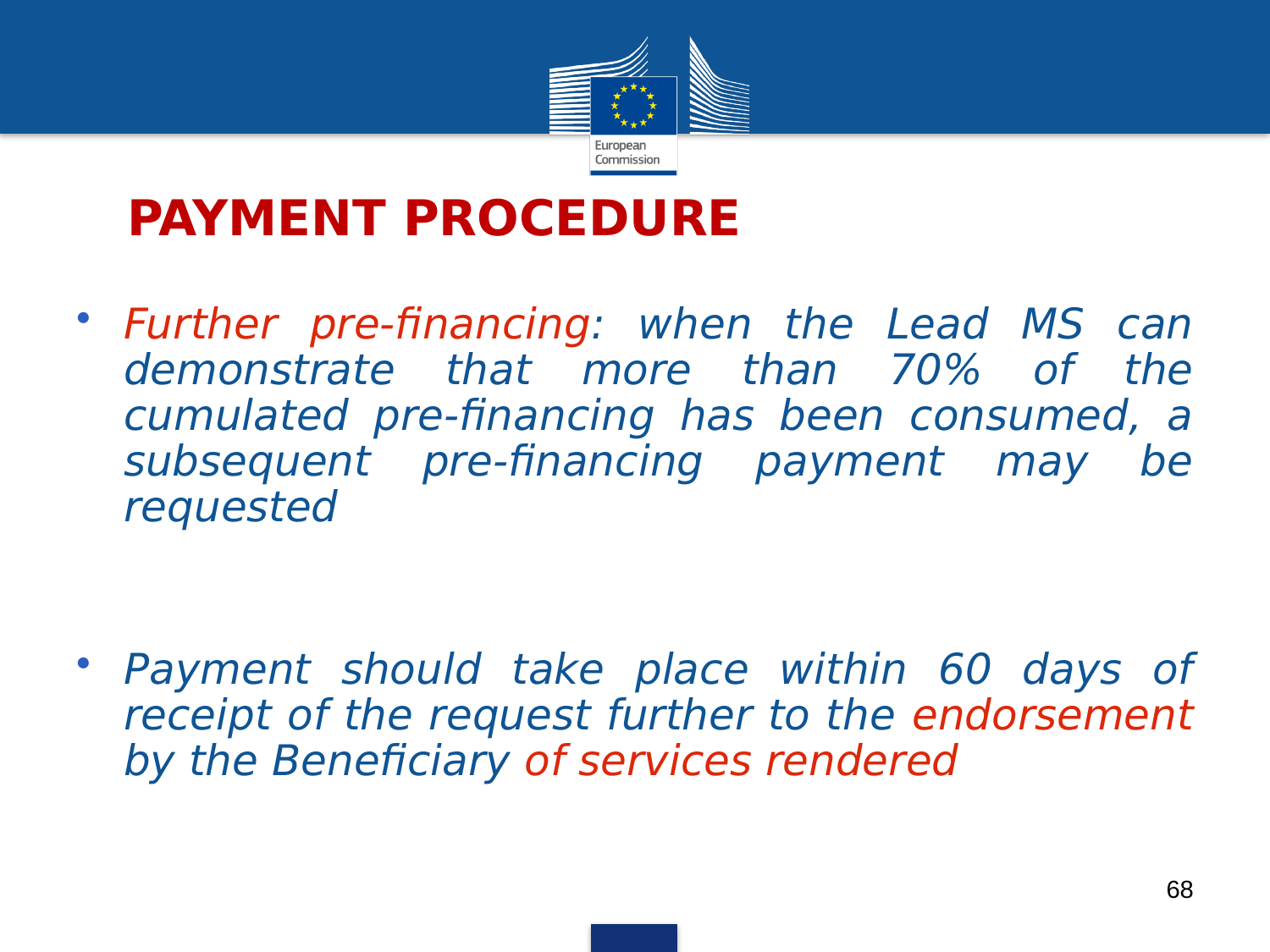

# PAYMENT PROCEDURE
Further pre-financing: when the Lead MS can demonstrate that more than 70% of the cumulated pre-financing has been consumed, a subsequent pre-financing payment may be requested

Payment should take place within 60 days of receipt of the request further to the endorsement by the Beneficiary of services rendered
68